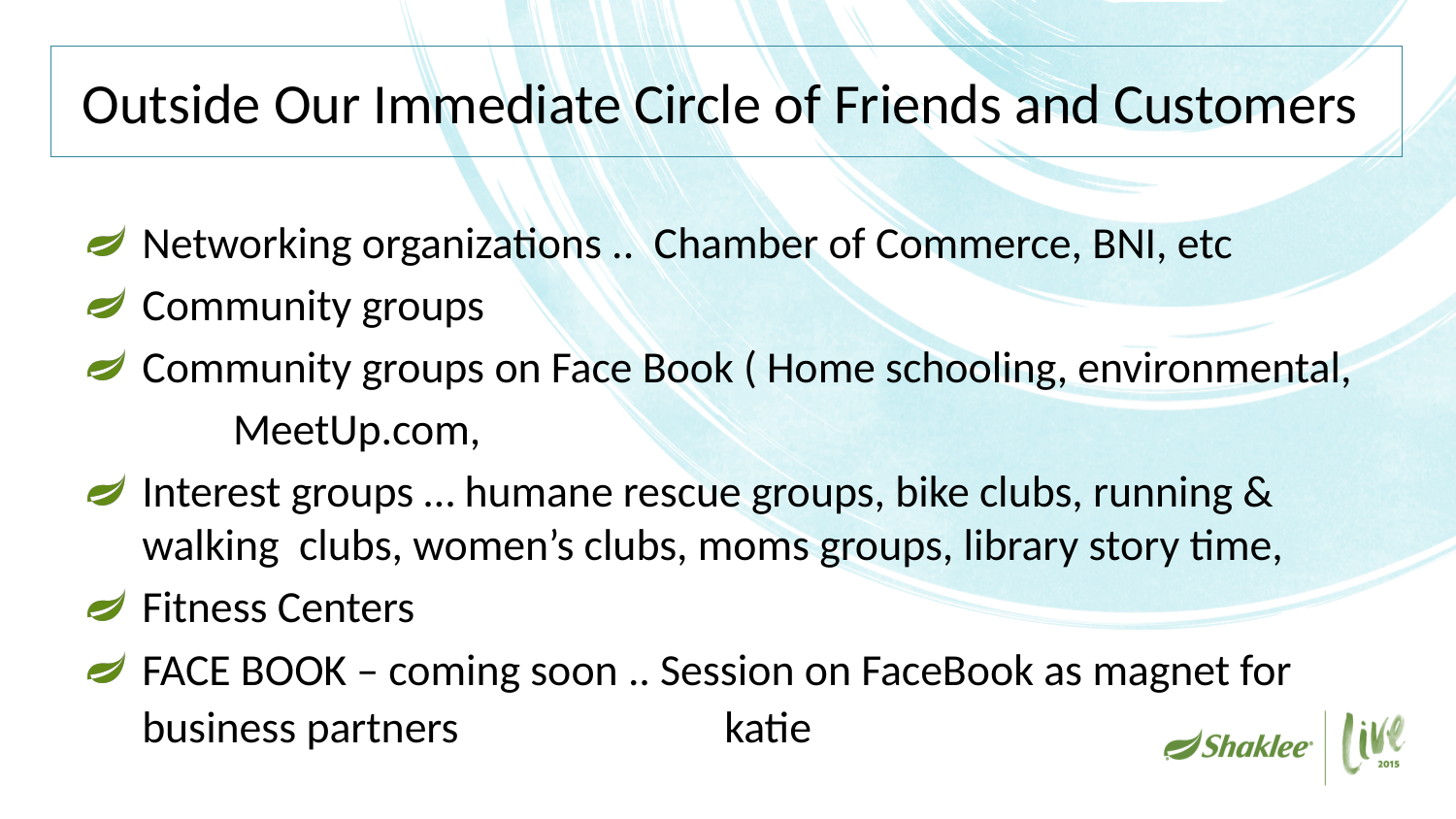

# Outside Our Immediate Circle of Friends and Customers
Networking organizations ..  Chamber of Commerce, BNI, etc
Community groups
Community groups on Face Book ( Home schooling, environmental,
	MeetUp.com,
Interest groups … humane rescue groups, bike clubs, running & walking  clubs, women’s clubs, moms groups, library story time,
Fitness Centers
FACE BOOK – coming soon .. Session on FaceBook as magnet for business partners		katie